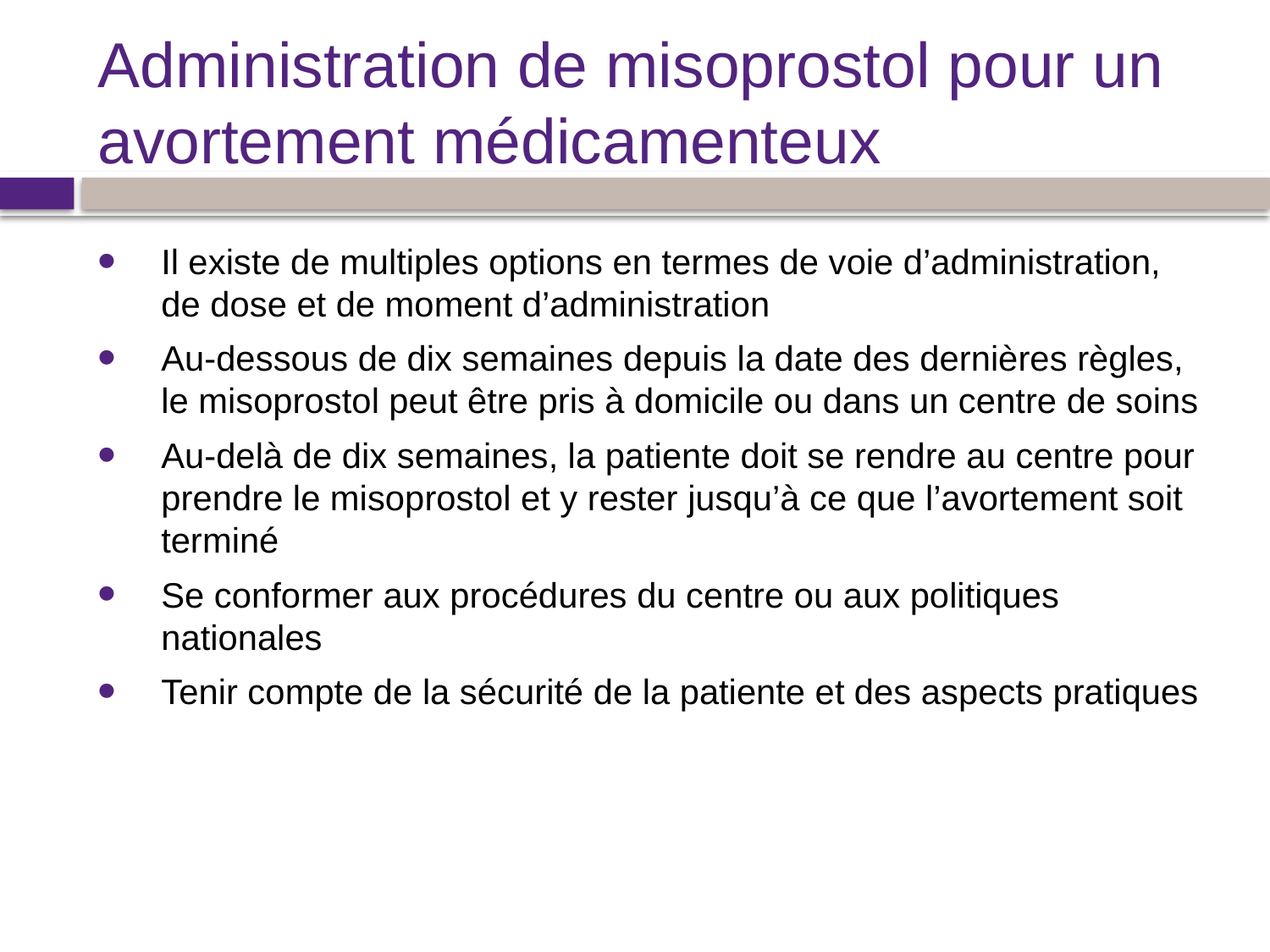

# Administration de misoprostol pour un avortement médicamenteux
Il existe de multiples options en termes de voie d’administration, de dose et de moment d’administration
Au-dessous de dix semaines depuis la date des dernières règles, le misoprostol peut être pris à domicile ou dans un centre de soins
Au-delà de dix semaines, la patiente doit se rendre au centre pour prendre le misoprostol et y rester jusqu’à ce que l’avortement soit terminé
Se conformer aux procédures du centre ou aux politiques nationales
Tenir compte de la sécurité de la patiente et des aspects pratiques